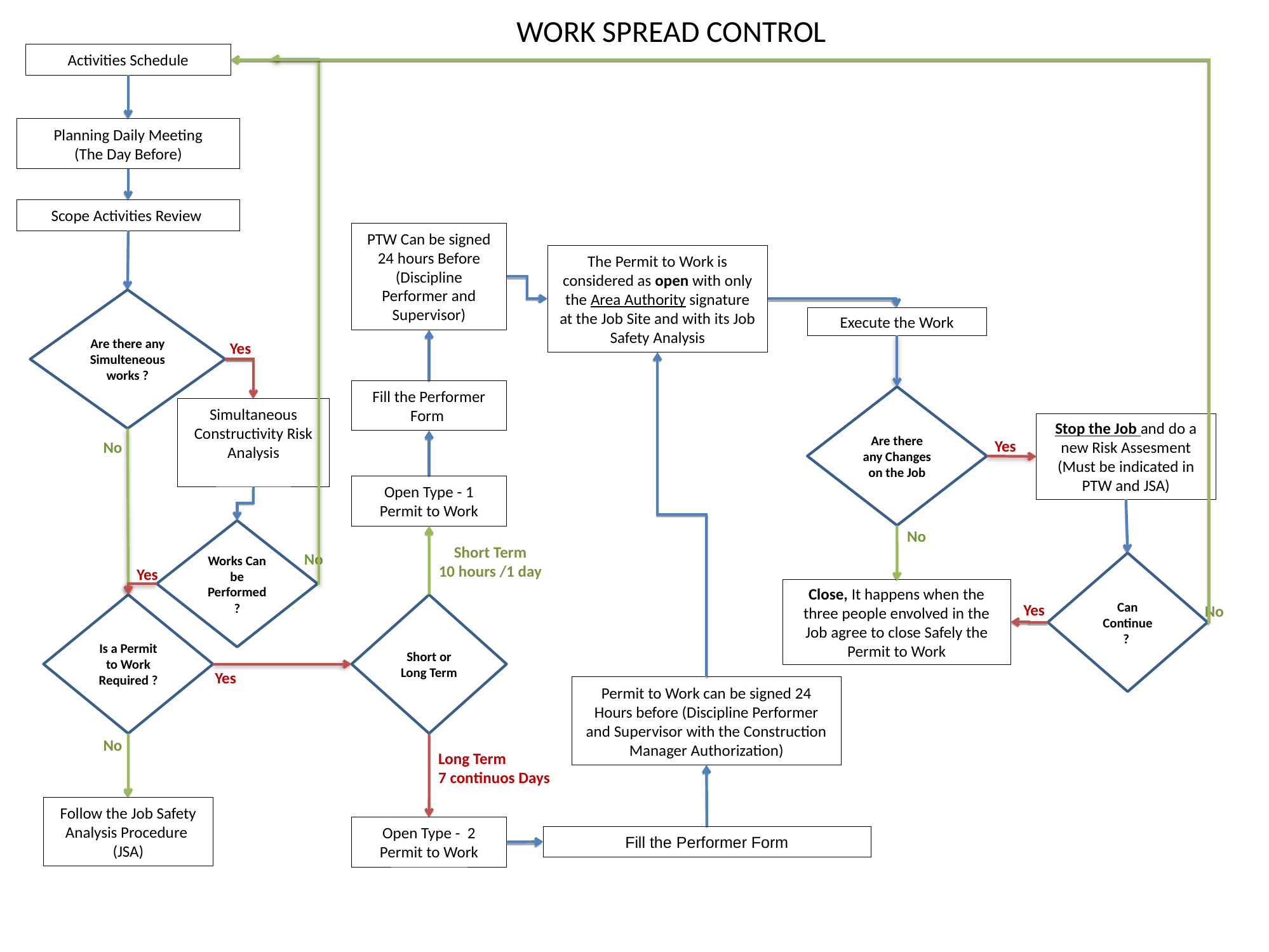

WORK SPREAD CONTROL
Activities Schedule
Planning Daily Meeting
(The Day Before)
Scope Activities Review
PTW Can be signed 24 hours Before (Discipline Performer and Supervisor)
The Permit to Work is considered as open with only the Area Authority signature at the Job Site and with its Job Safety Analysis
Are there any Simulteneous works ?
Execute the Work
Yes
Fill the Performer Form
Are there any Changes on the Job
Simultaneous Constructivity Risk Analysis

Stop the Job and do a new Risk Assesment (Must be indicated in PTW and JSA)
No
Yes
Open Type - 1 Permit to Work
Works Can be Performed ?
No
Short Term
10 hours /1 day
No
Can Continue ?
Yes
Close, It happens when the three people envolved in the Job agree to close Safely the Permit to Work
Is a Permit to Work Required ?
Short or Long Term
Yes
No
Yes
Permit to Work can be signed 24 Hours before (Discipline Performer and Supervisor with the Construction Manager Authorization)
No
Long Term
7 continuos Days
Follow the Job Safety Analysis Procedure
(JSA)
Open Type -  2 Permit to Work
Fill the Performer Form